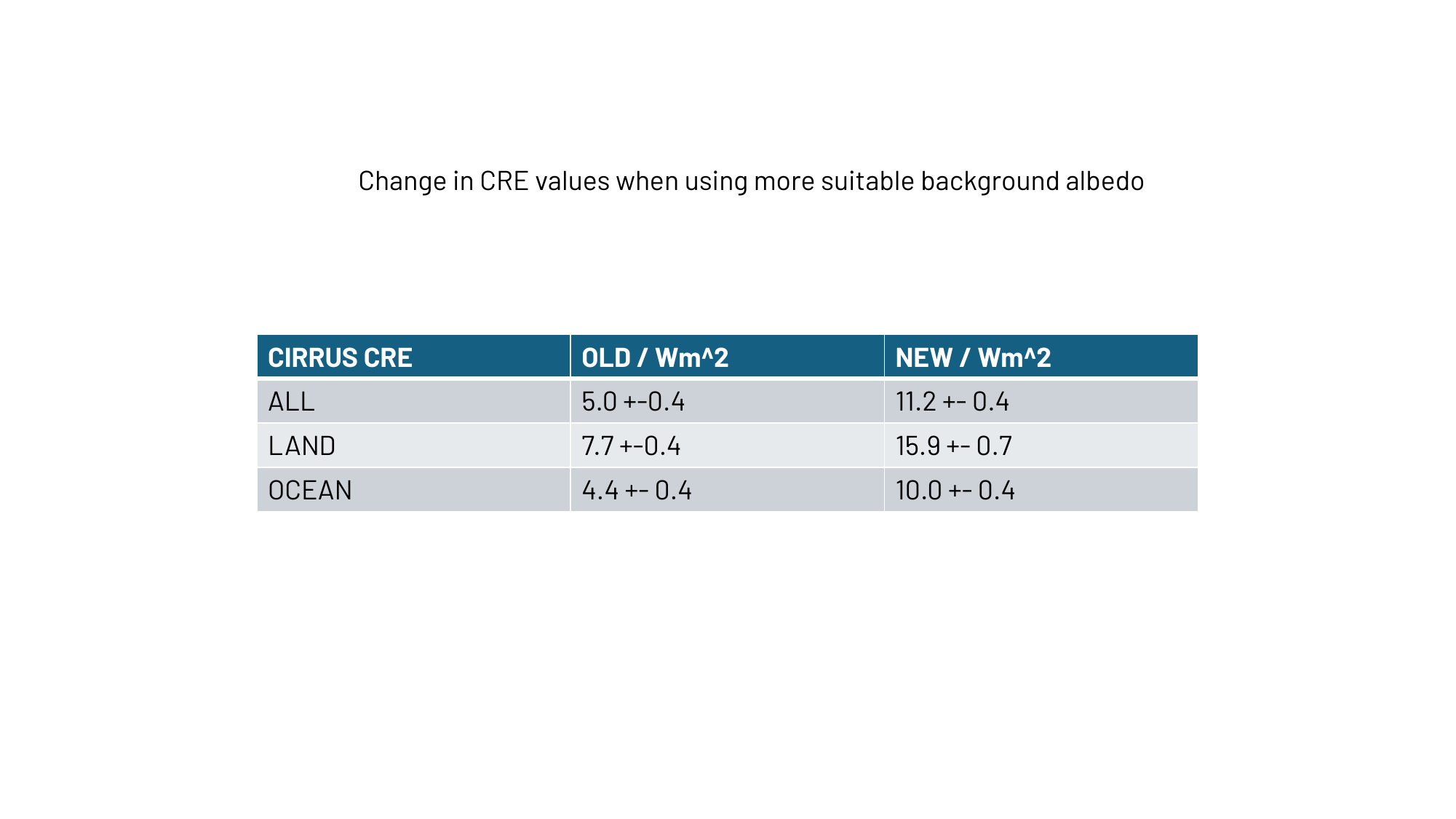

Change in CRE values when using more suitable background albedo
| CIRRUS CRE | OLD / Wm^2 | NEW / Wm^2 |
| --- | --- | --- |
| ALL | 5.0 +-0.4 | 11.2 +- 0.4 |
| LAND | 7.7 +-0.4 | 15.9 +- 0.7 |
| OCEAN | 4.4 +- 0.4 | 10.0 +- 0.4 |